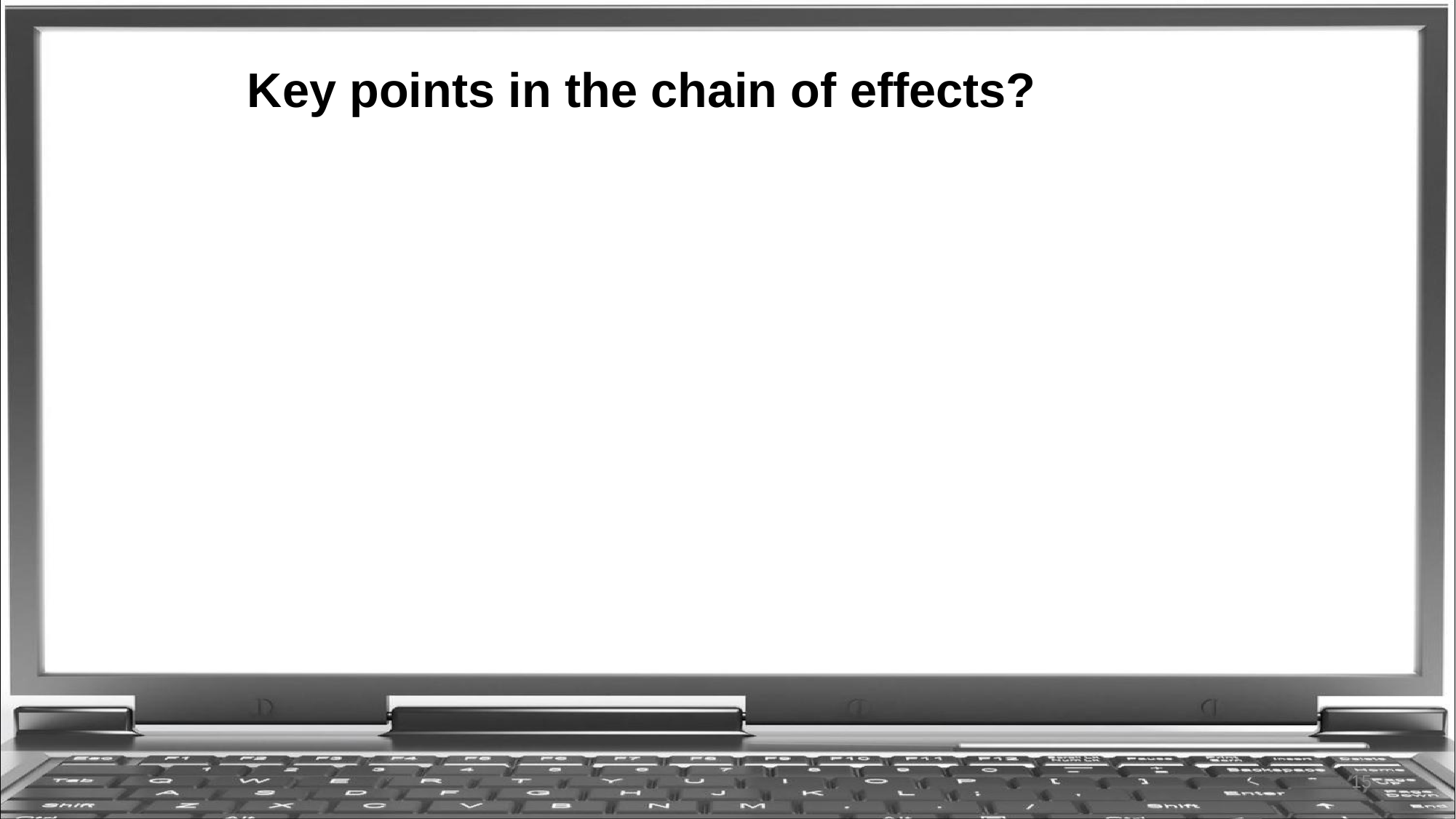

# Key points in the chain of effects?

Columbus’ discovery

Sweet potato to China

Extensive growing

Rising population

Clear forest to plant crops

Floods, mudslides

Famines

Social uproars

Collapse of Qing Empire

15